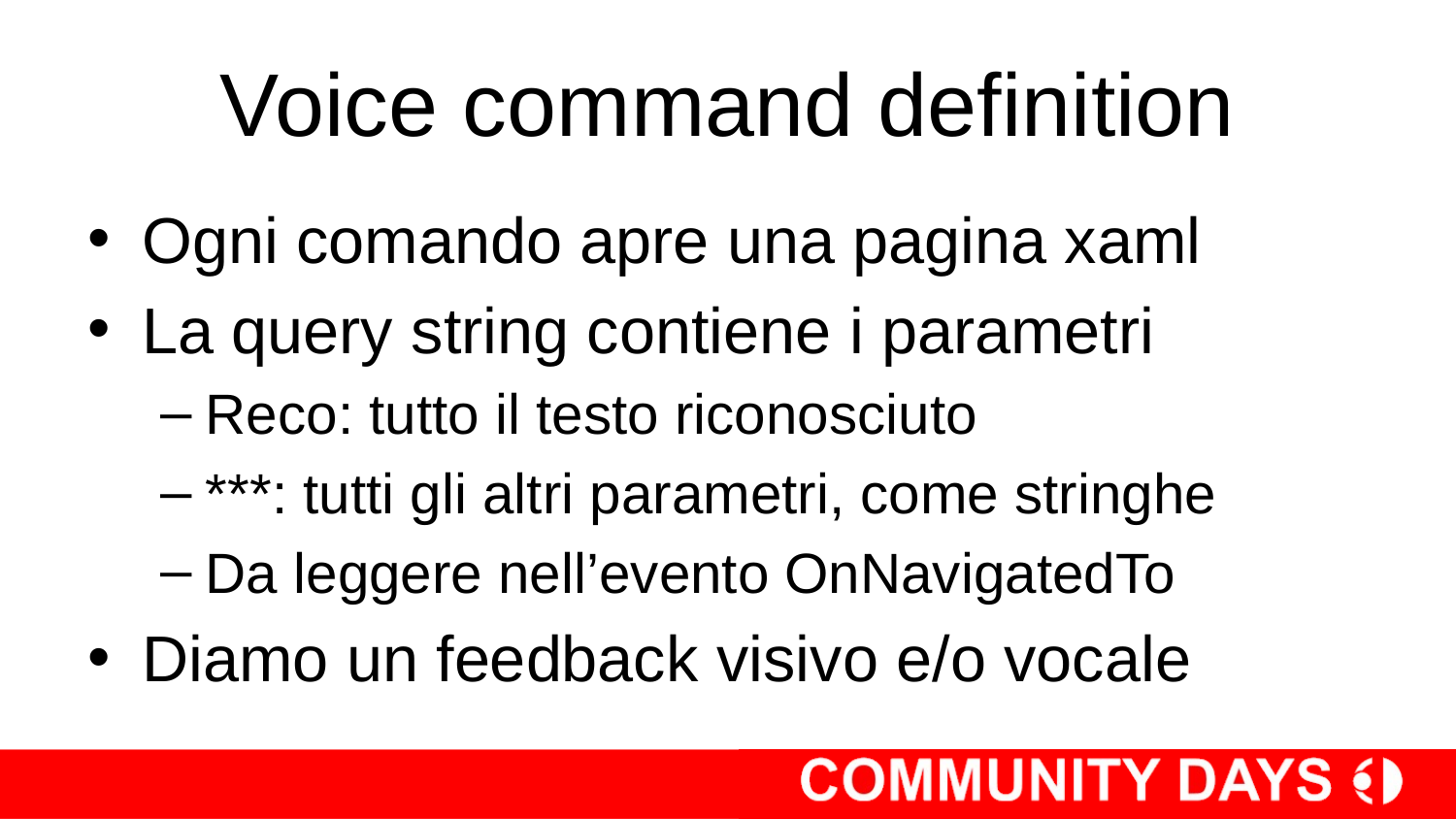

# Voice command definition
Ogni comando apre una pagina xaml
La query string contiene i parametri
Reco: tutto il testo riconosciuto
***: tutti gli altri parametri, come stringhe
Da leggere nell’evento OnNavigatedTo
Diamo un feedback visivo e/o vocale